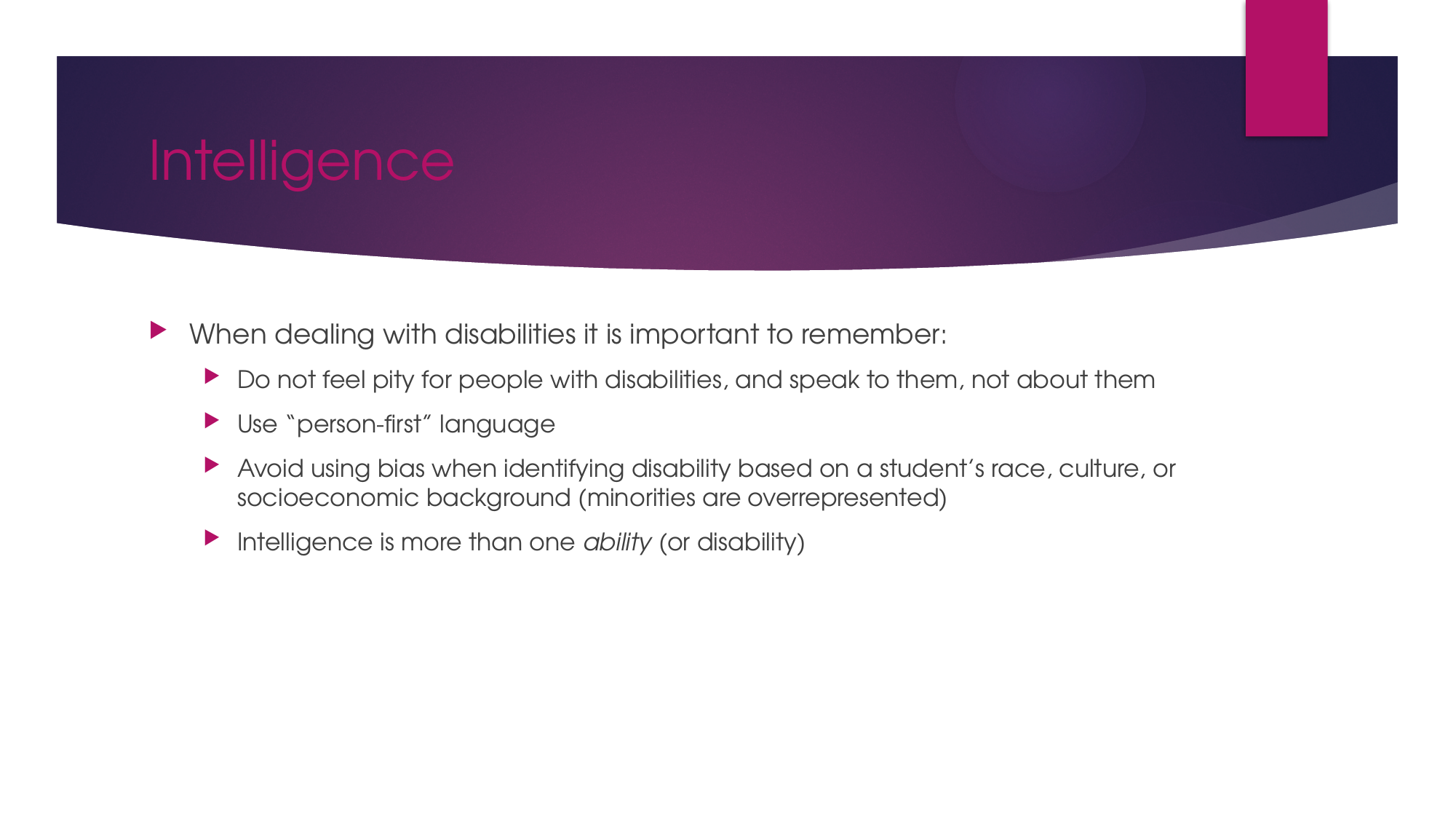

# Intelligence
When dealing with disabilities it is important to remember:
Do not feel pity for people with disabilities, and speak to them, not about them
Use “person-first” language
Avoid using bias when identifying disability based on a student’s race, culture, or socioeconomic background (minorities are overrepresented)
Intelligence is more than one ability (or disability)